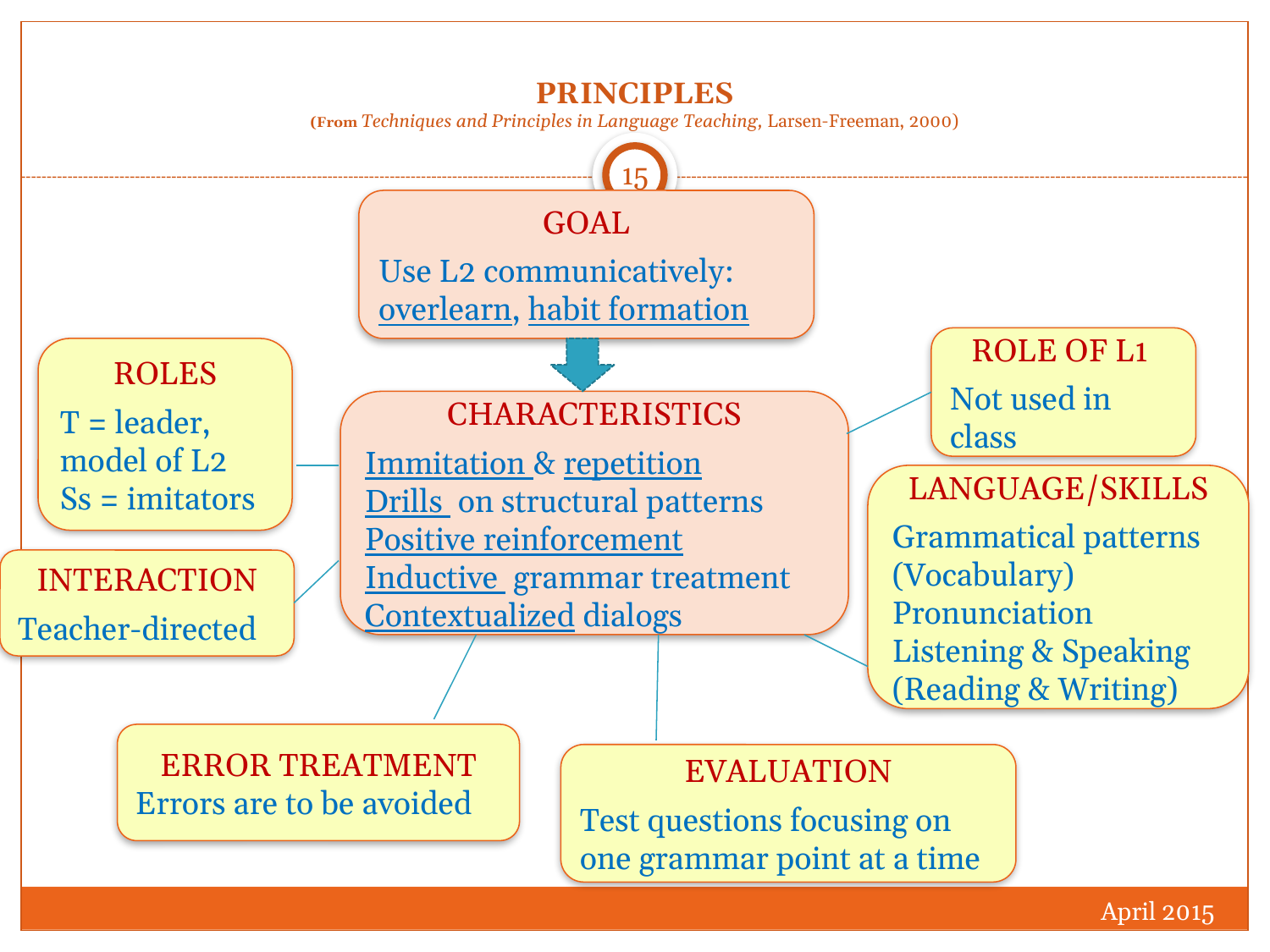

# PRINCIPLES (From Techniques and Principles in Language Teaching, Larsen-Freeman, 2000)
15
GOAL
Use L2 communicatively: overlearn, habit formation
ROLE OF L1
Not used in class
ROLES
T = leader, model of L2
Ss = imitators

CHARACTERISTICS
Immitation & repetition
Drills  on structural patterns
Positive reinforcement
Inductive  grammar treatment
Contextualized dialogs

LANGUAGE/SKILLS
Grammatical patterns
(Vocabulary)
Pronunciation
Listening & Speaking (Reading & Writing)
INTERACTION
Teacher-directed
ERROR TREATMENT
Errors are to be avoided
EVALUATION
Test questions focusing on one grammar point at a time
April 2015